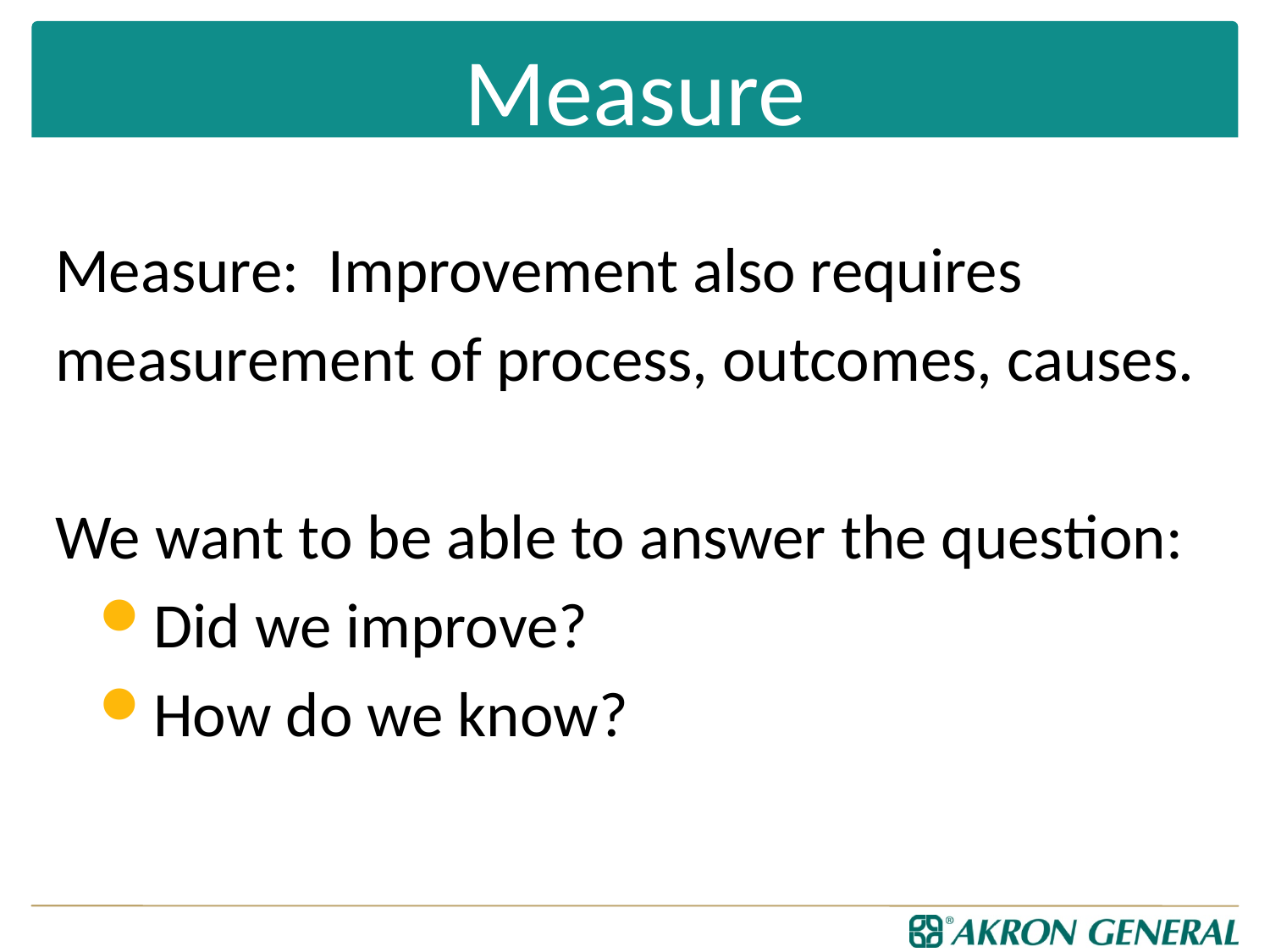

# Measure
Measure:  Improvement also requires
measurement of process, outcomes, causes.

We want to be able to answer the question:
Did we improve?
How do we know?